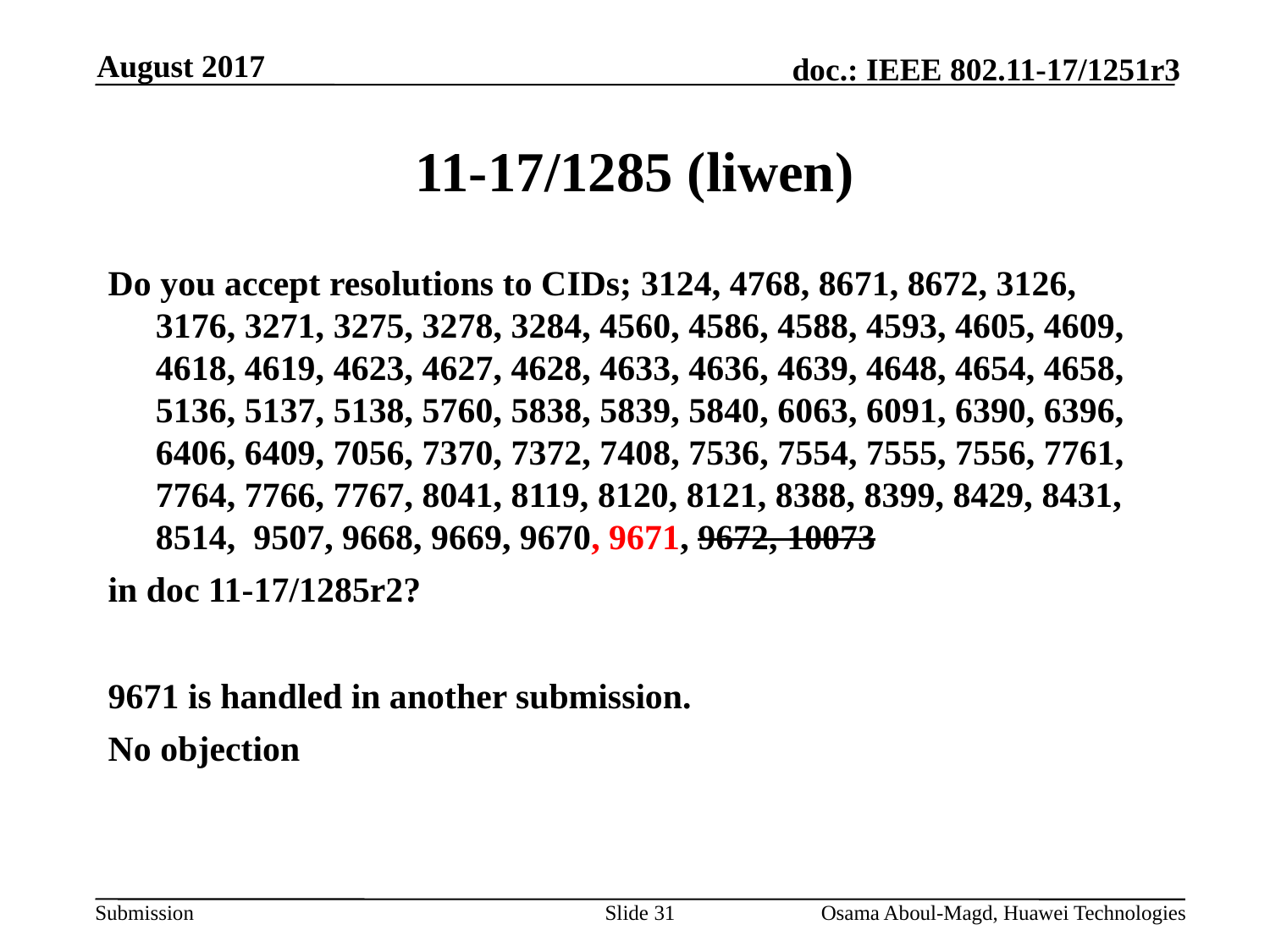

August 2017
# 11-17/1285 (liwen)
Do you accept resolutions to CIDs; 3124, 4768, 8671, 8672, 3126, 3176, 3271, 3275, 3278, 3284, 4560, 4586, 4588, 4593, 4605, 4609, 4618, 4619, 4623, 4627, 4628, 4633, 4636, 4639, 4648, 4654, 4658, 5136, 5137, 5138, 5760, 5838, 5839, 5840, 6063, 6091, 6390, 6396, 6406, 6409, 7056, 7370, 7372, 7408, 7536, 7554, 7555, 7556, 7761, 7764, 7766, 7767, 8041, 8119, 8120, 8121, 8388, 8399, 8429, 8431, 8514,  9507, 9668, 9669, 9670, 9671, 9672, 10073
in doc 11-17/1285r2?

9671 is handled in another submission.
No objection
Slide 31
Osama Aboul-Magd, Huawei Technologies